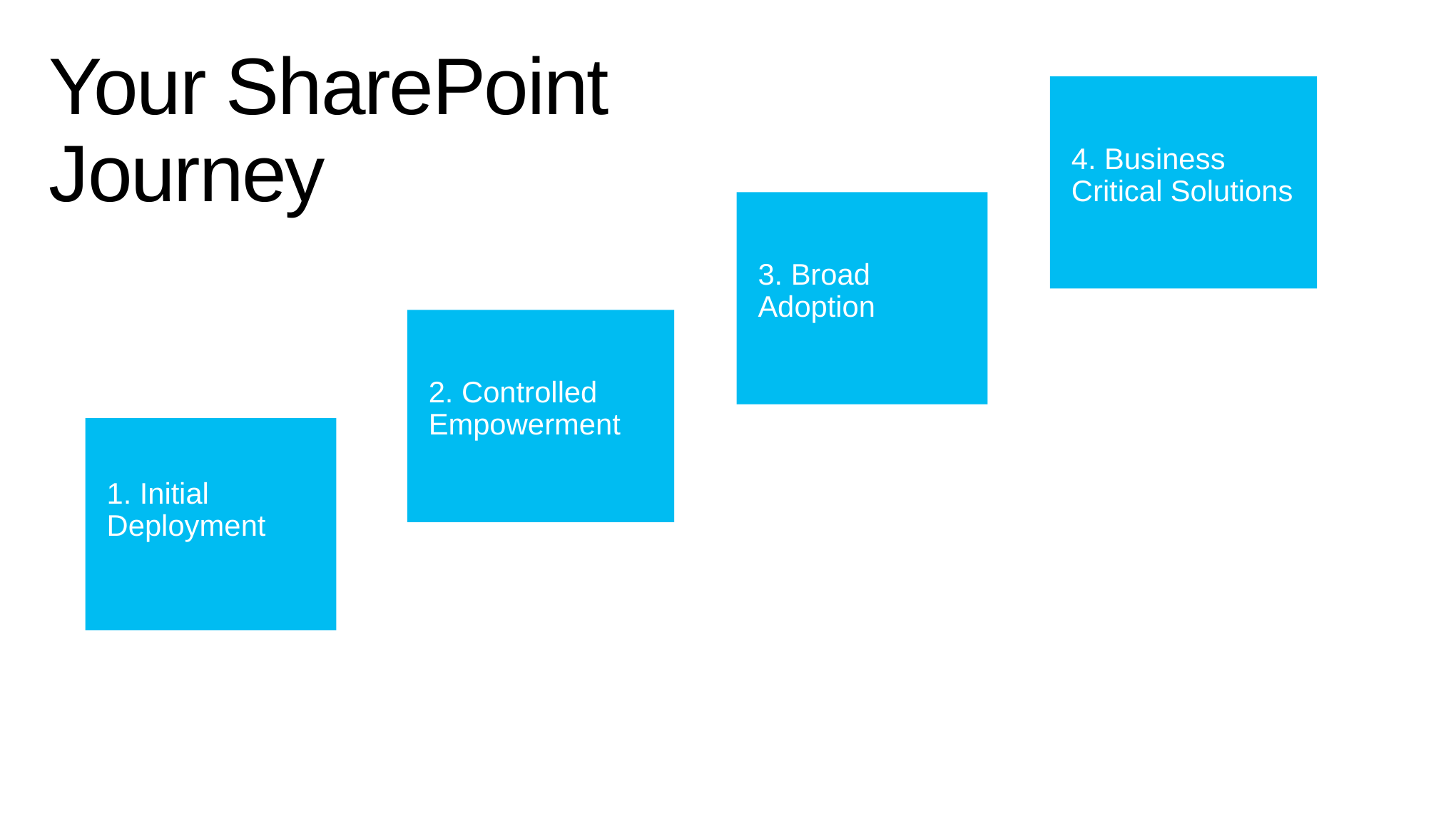

# Your SharePoint Journey

4. Business    Critical Solutions

3. Broad
Adoption

2. Controlled Empowerment

1. Initial Deployment